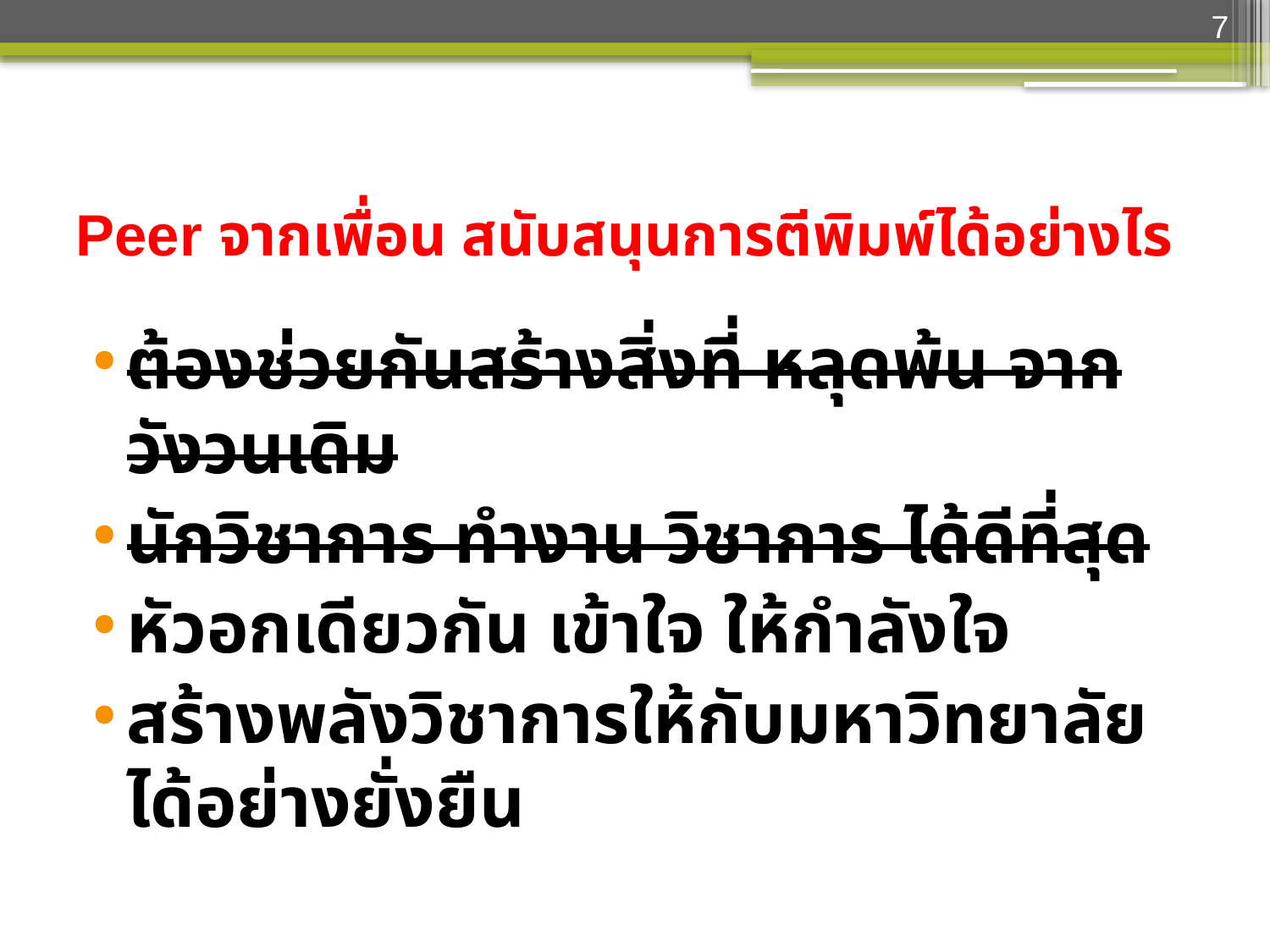

7
# Peer จากเพื่อน สนับสนุนการตีพิมพ์ได้อย่างไร
ต้องช่วยกันสร้างสิ่งที่ หลุดพ้น จากวังวนเดิม
นักวิชาการ ทำงาน วิชาการ ได้ดีที่สุด
หัวอกเดียวกัน เข้าใจ ให้กำลังใจ
สร้างพลังวิชาการให้กับมหาวิทยาลัยได้อย่างยั่งยืน